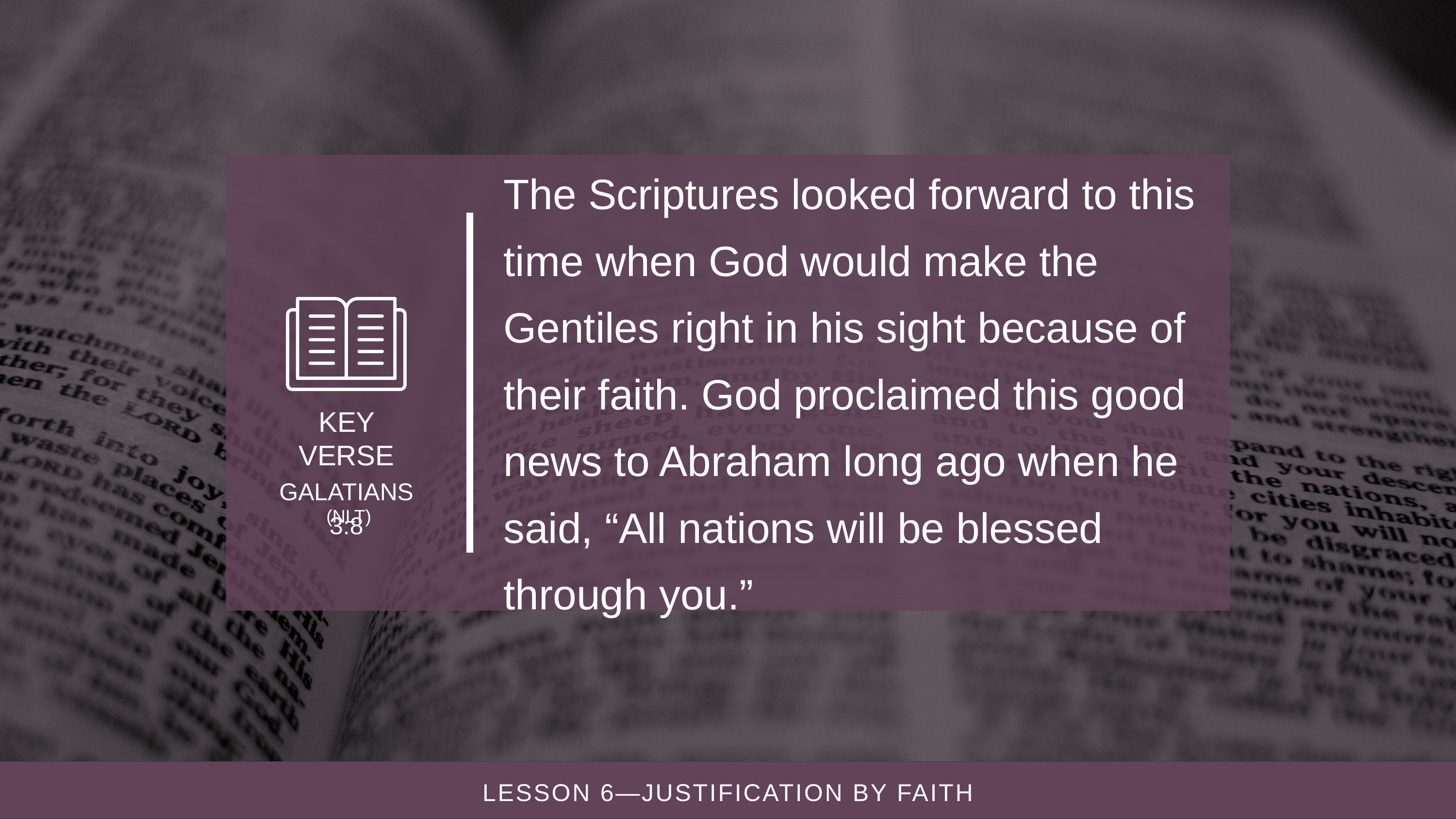

The Scriptures looked forward to this time when God would make the Gentiles right in his sight because of their faith. God proclaimed this good news to Abraham long ago when he said, “All nations will be blessed through you.”
(NLT)